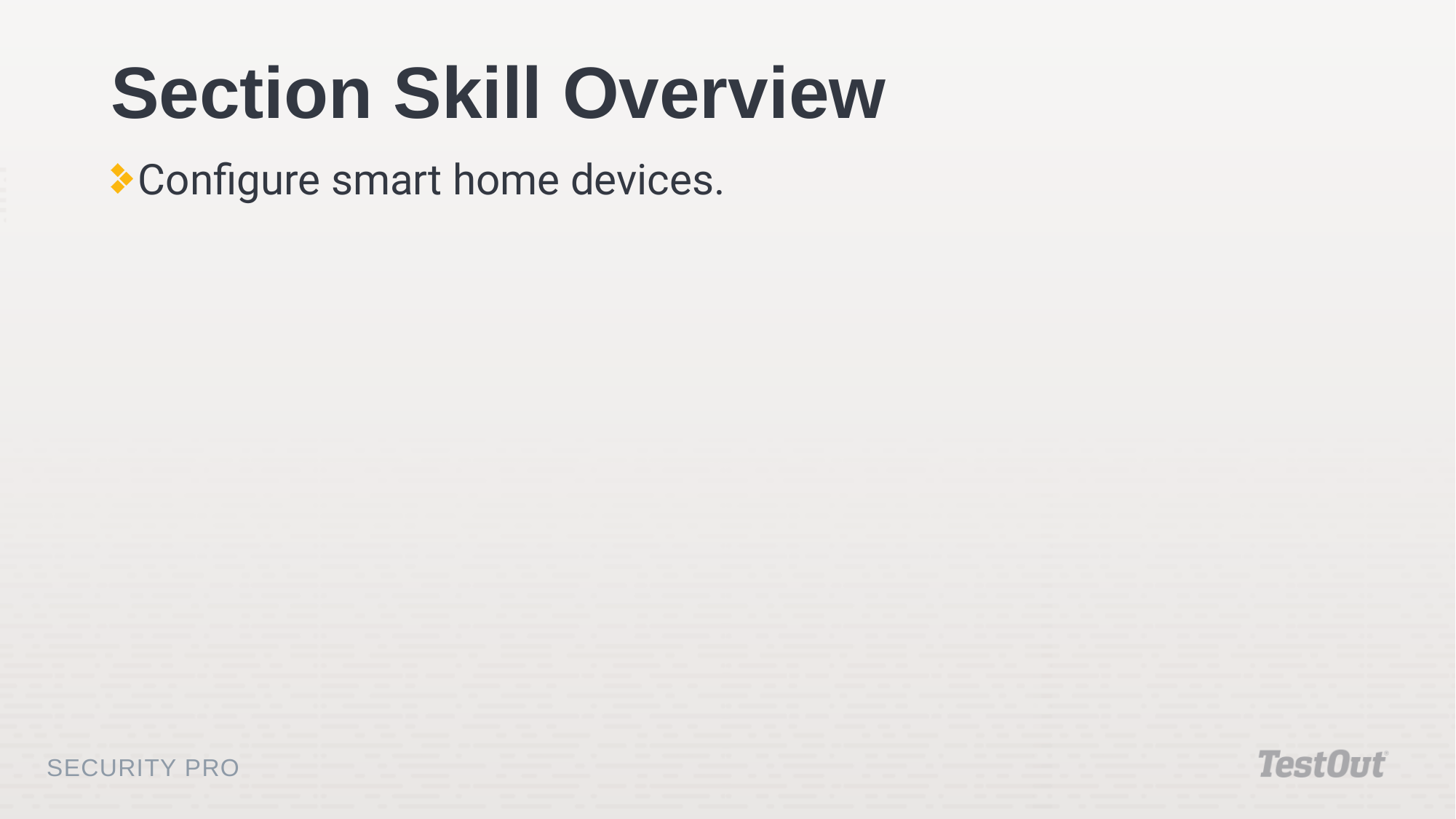

# Section Skill Overview
Configure smart home devices.
Security Pro